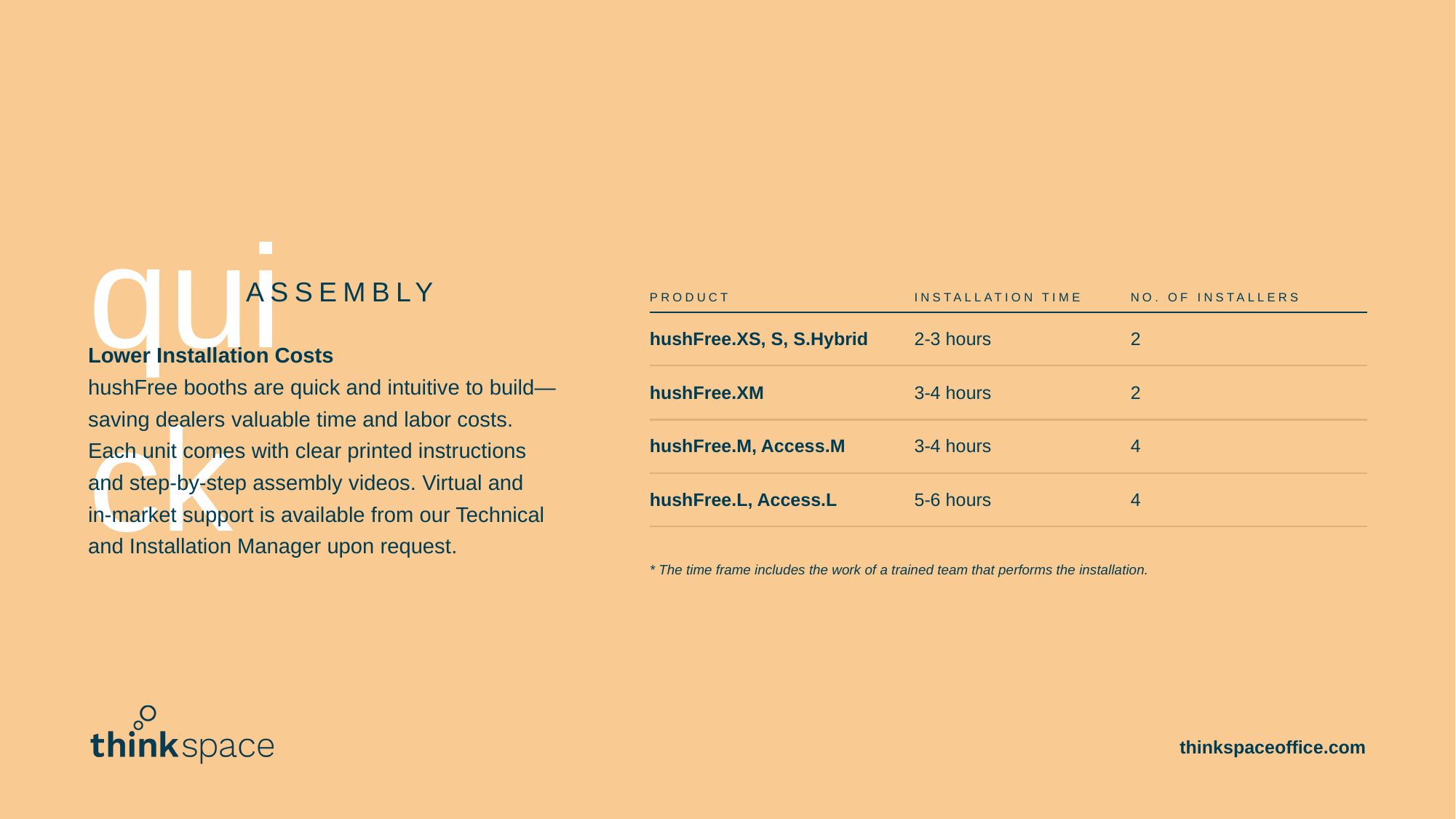

quick
ASSEMBLY
PRODUCT
INSTALLATION TIME
NO. OF INSTALLERS
hushFree.XS, S, S.Hybrid
2-3 hours
2
Lower Installation Costs
hushFree booths are quick and intuitive to build—saving dealers valuable time and labor costs. Each unit comes with clear printed instructions and step-by-step assembly videos. Virtual and
in-market support is available from our Technical and Installation Manager upon request.
hushFree.XM
3-4 hours
2
hushFree.M, Access.M
3-4 hours
4
hushFree.L, Access.L
5-6 hours
4
* The time frame includes the work of a trained team that performs the installation.